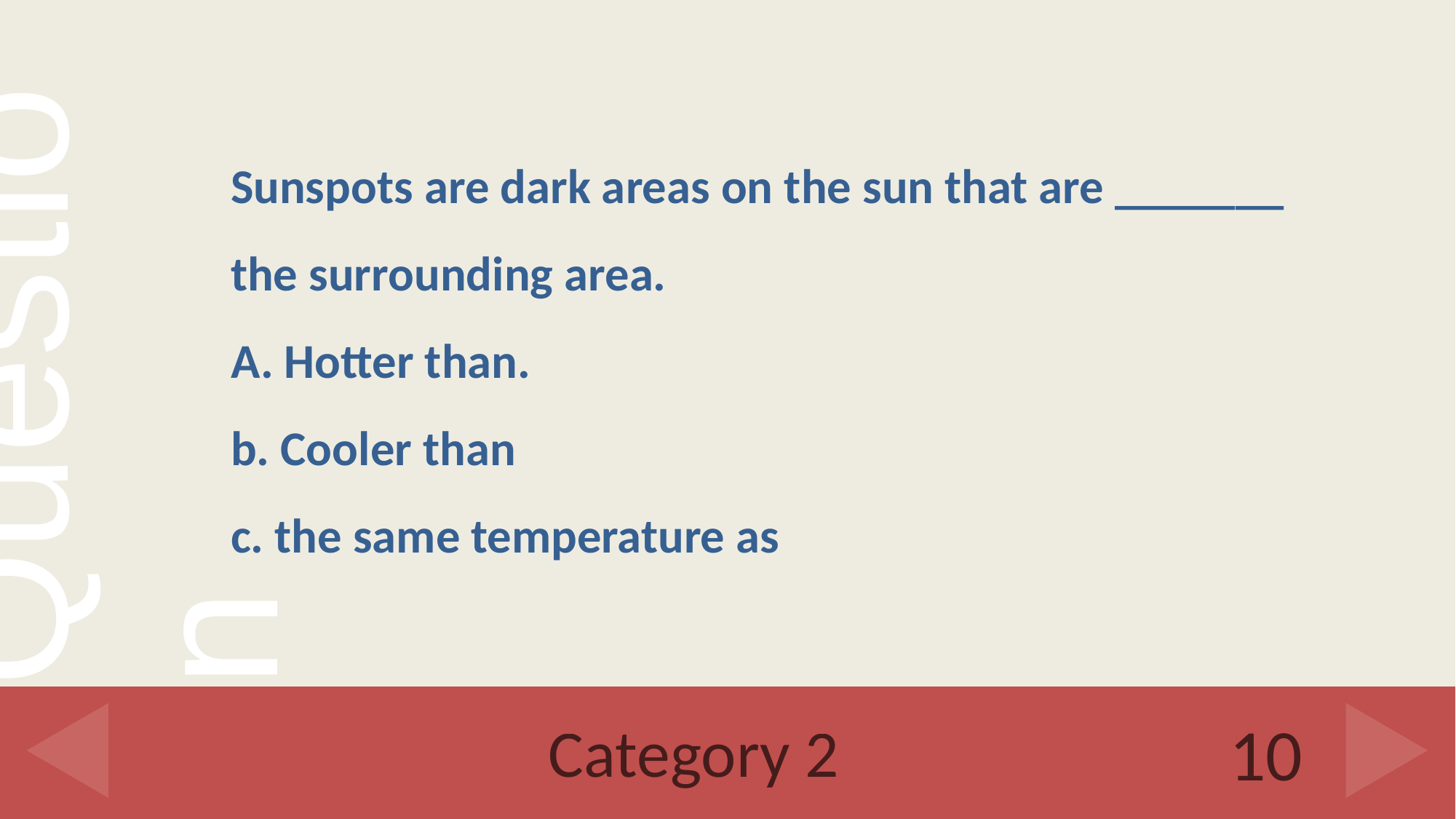

Sunspots are dark areas on the sun that are _______ the surrounding area.
A. Hotter than.
b. Cooler than
c. the same temperature as
# Category 2
10